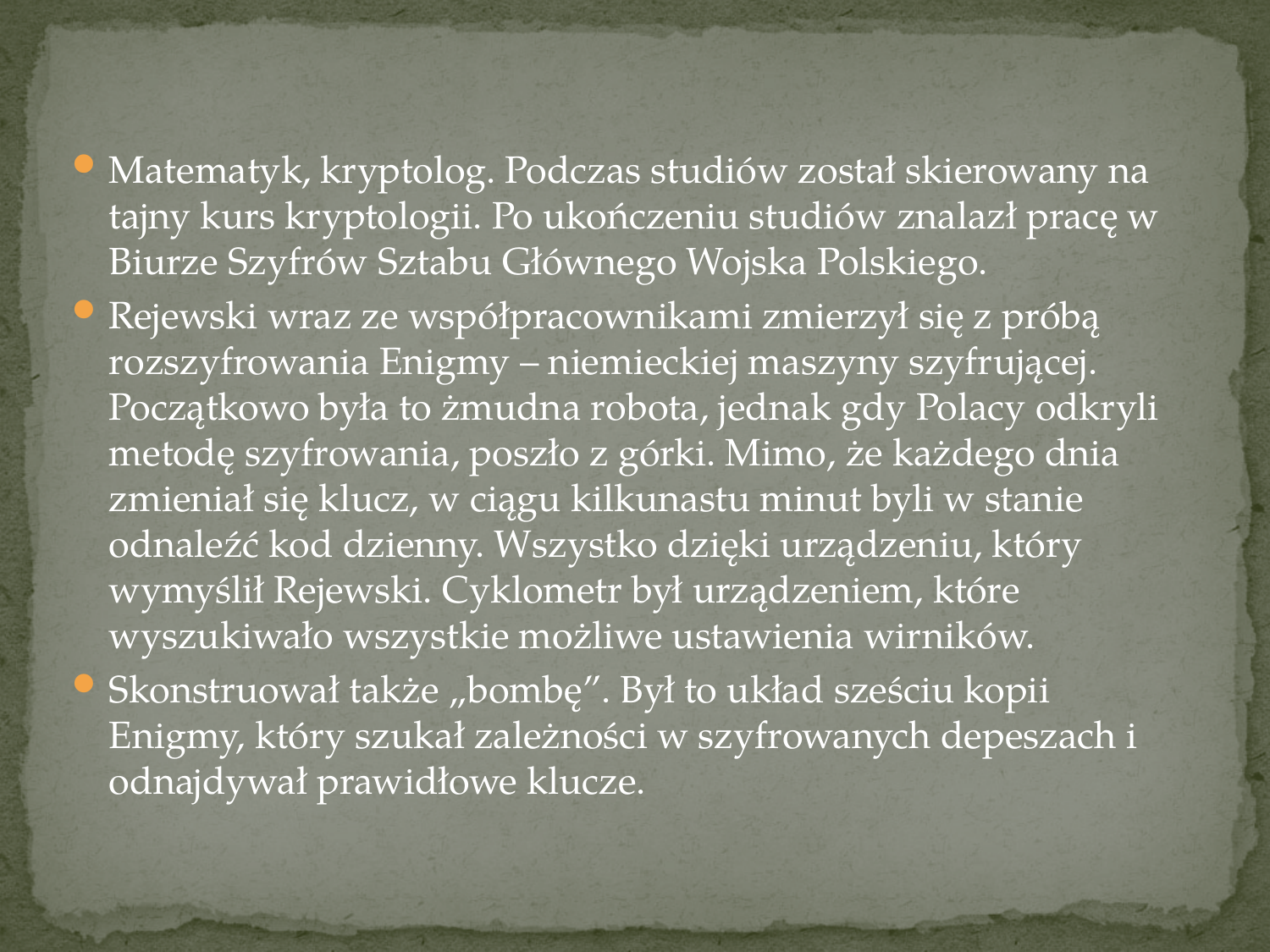

Matematyk, kryptolog. Podczas studiów został skierowany na tajny kurs kryptologii. Po ukończeniu studiów znalazł pracę w Biurze Szyfrów Sztabu Głównego Wojska Polskiego.
Rejewski wraz ze współpracownikami zmierzył się z próbą rozszyfrowania Enigmy – niemieckiej maszyny szyfrującej. Początkowo była to żmudna robota, jednak gdy Polacy odkryli metodę szyfrowania, poszło z górki. Mimo, że każdego dnia zmieniał się klucz, w ciągu kilkunastu minut byli w stanie odnaleźć kod dzienny. Wszystko dzięki urządzeniu, który wymyślił Rejewski. Cyklometr był urządzeniem, które wyszukiwało wszystkie możliwe ustawienia wirników.
Skonstruował także „bombę”. Był to układ sześciu kopii Enigmy, który szukał zależności w szyfrowanych depeszach i odnajdywał prawidłowe klucze.